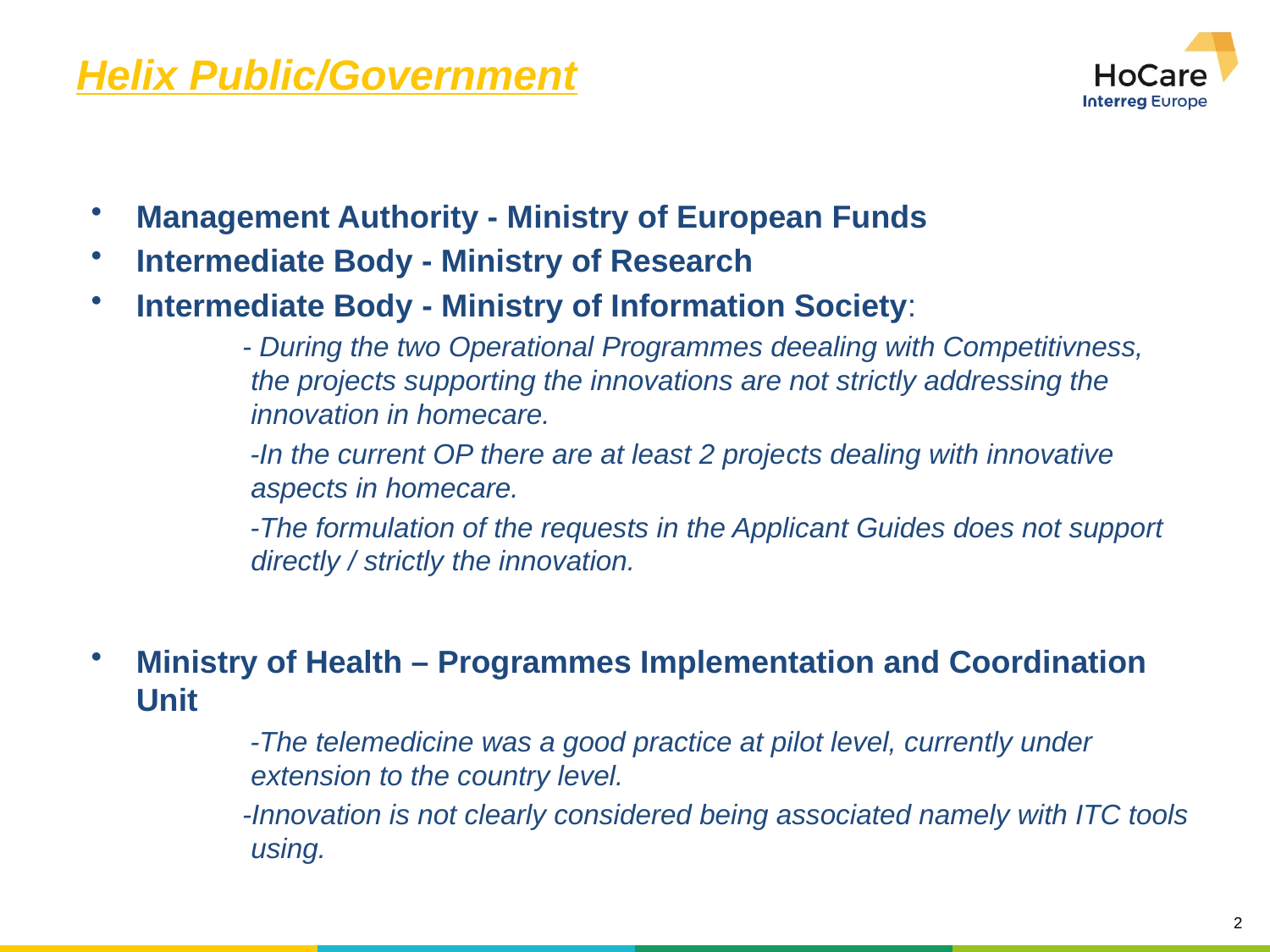

# Helix Public/Government
Management Authority - Ministry of European Funds
Intermediate Body - Ministry of Research
Intermediate Body - Ministry of Information Society:
     - During the two Operational Programmes deealing with Competitivness, the projects supporting the innovations are not strictly addressing the innovation in homecare.
      -In the current OP there are at least 2 projects dealing with innovative aspects in homecare.
      -The formulation of the requests in the Applicant Guides does not support directly / strictly the innovation.

Ministry of Health – Programmes Implementation and Coordination Unit
      -The telemedicine was a good practice at pilot level, currently under extension to the country level.
     -Innovation is not clearly considered being associated namely with ITC tools using.